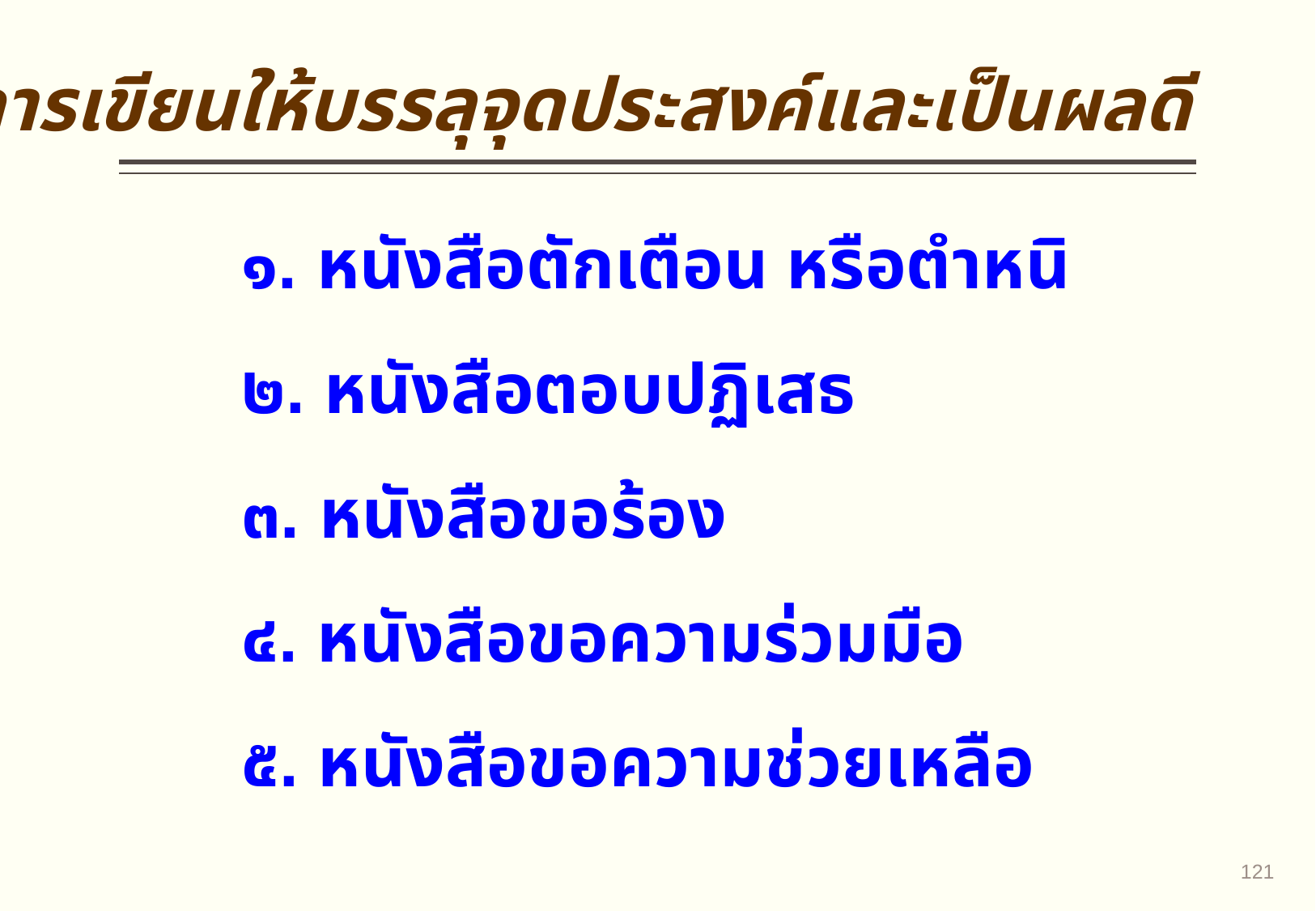

การเขียนให้บรรลุจุดประสงค์และเป็นผลดี
๑. หนังสือตักเตือน หรือตำหนิ
๒. หนังสือตอบปฏิเสธ
๓. หนังสือขอร้อง
๔. หนังสือขอความร่วมมือ
๕. หนังสือขอความช่วยเหลือ
121